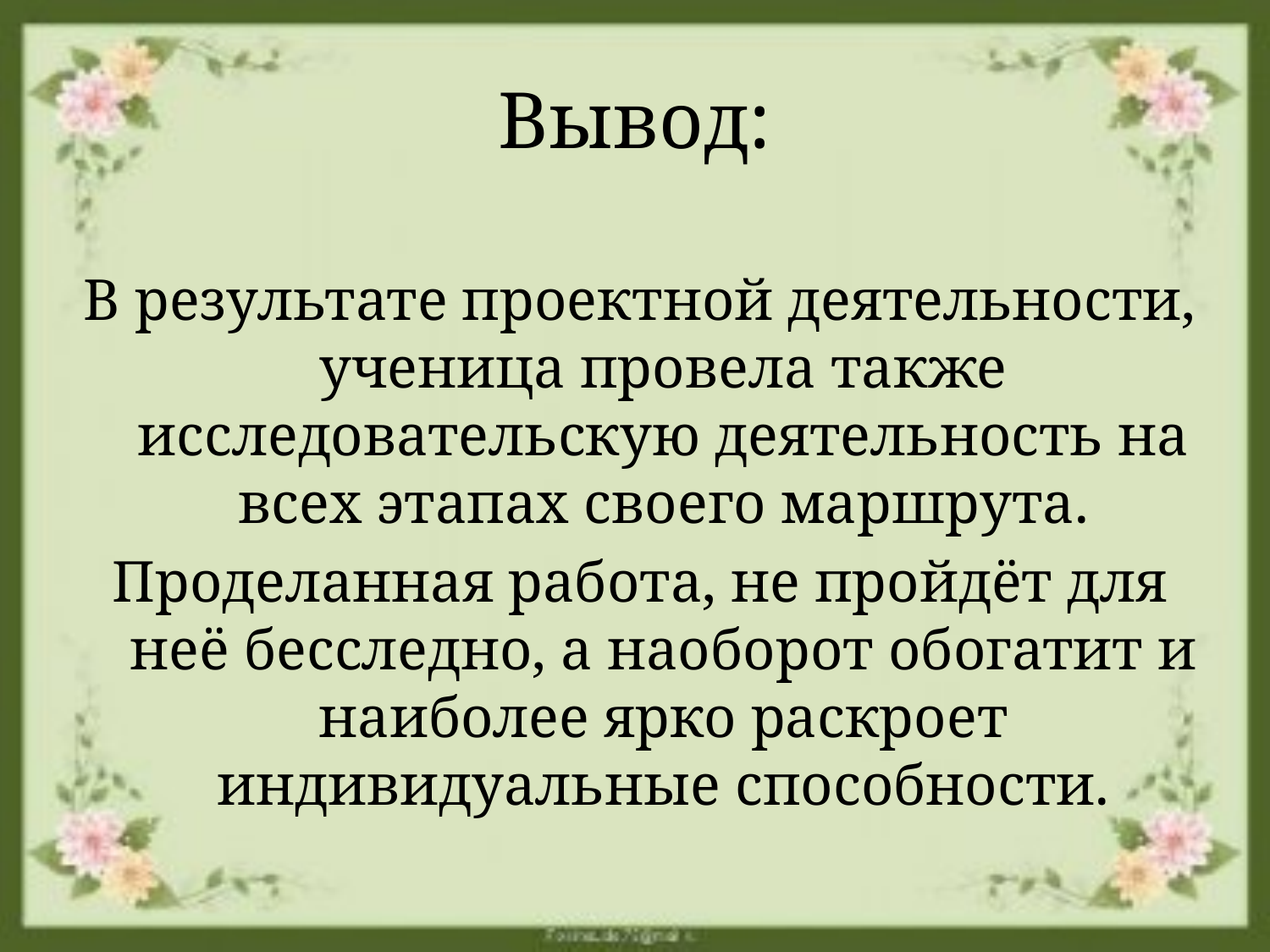

# Вывод:

В результате проектной деятельности, ученица провела также исследовательскую деятельность на всех этапах своего маршрута.
Проделанная работа, не пройдёт для неё бесследно, а наоборот обогатит и наиболее ярко раскроет индивидуальные способности.